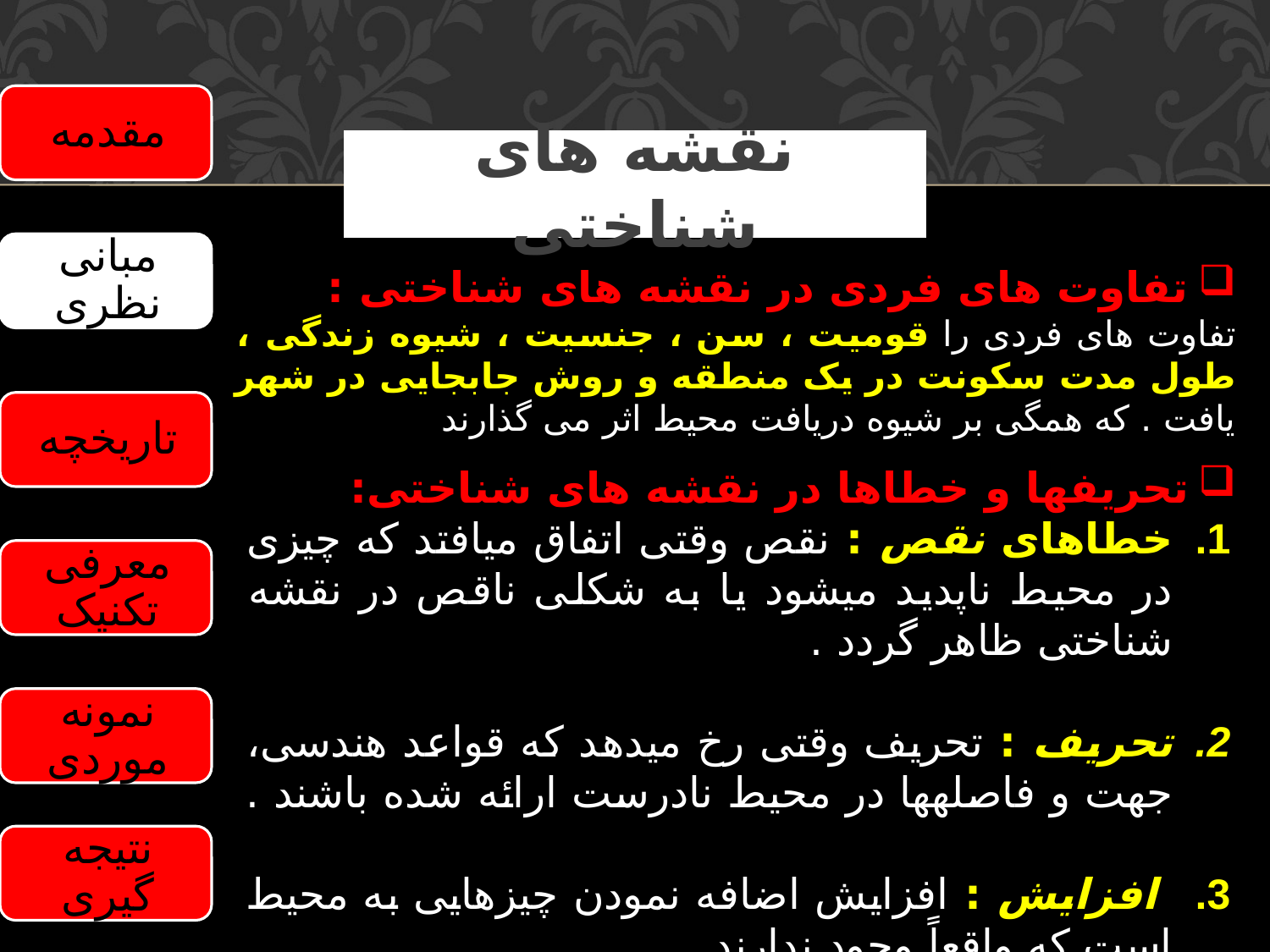

مقدمه
مبانی نظری
تاریخچه
معرفی تکنیک
نمونه موردی
نتیجه گیری
# نقشه های شناختی
تفاوت های فردی در نقشه های شناختی :
تفاوت های فردی را قومیت ، سن ، جنسیت ، شیوه زندگی ، طول مدت سکونت در یک منطقه و روش جابجایی در شهر یافت . که همگی بر شیوه دریافت محیط اثر می گذارند
تحریف­ها و خطا­ها در نقشه های شناختی:
خطاهای نقص : نقص وقتی اتفاق می­افتد که چیزی در محیط ناپدید می­شود یا به شکلی ناقص در نقشه شناختی ظاهر گردد .

تحریف : تحریف وقتی رخ می­دهد که قواعد هندسی، جهت و فاصله­ها در محیط نادرست ارائه شده باشند .

 افزایش : افزایش اضافه نمودن چیز­هایی به محیط است که واقعاً وجود ندارند .